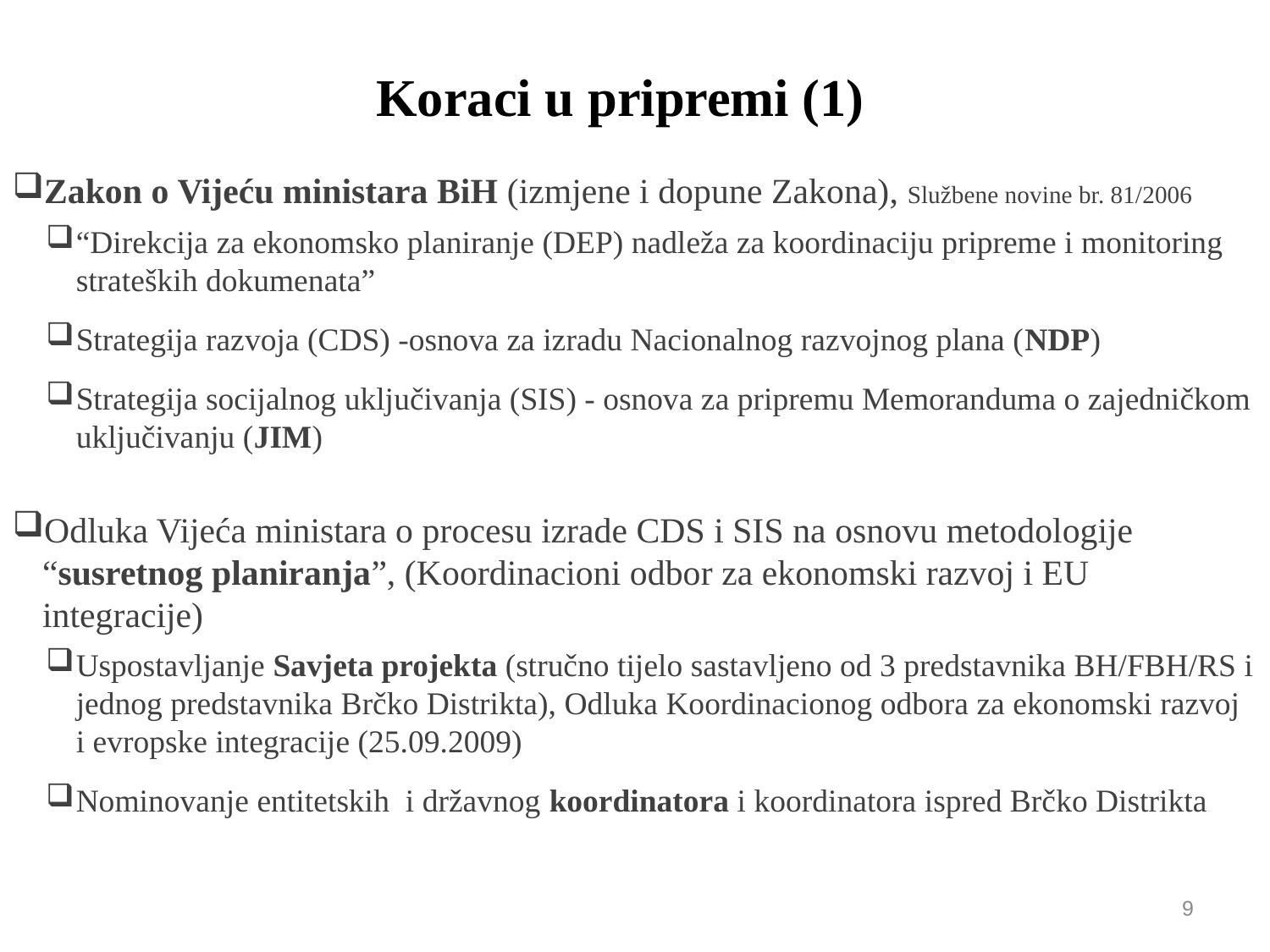

# Koraci u pripremi (1)
Zakon o Vijeću ministara BiH (izmjene i dopune Zakona), Službene novine br. 81/2006
“Direkcija za ekonomsko planiranje (DEP) nadleža za koordinaciju pripreme i monitoring strateških dokumenata”
Strategija razvoja (CDS) -osnova za izradu Nacionalnog razvojnog plana (NDP)
Strategija socijalnog uključivanja (SIS) - osnova za pripremu Memoranduma o zajedničkom uključivanju (JIM)

Odluka Vijeća ministara o procesu izrade CDS i SIS na osnovu metodologije “susretnog planiranja”, (Koordinacioni odbor za ekonomski razvoj i EU integracije)
Uspostavljanje Savjeta projekta (stručno tijelo sastavljeno od 3 predstavnika BH/FBH/RS i jednog predstavnika Brčko Distrikta), Odluka Koordinacionog odbora za ekonomski razvoj i evropske integracije (25.09.2009)
Nominovanje entitetskih  i državnog koordinatora i koordinatora ispred Brčko Distrikta

9